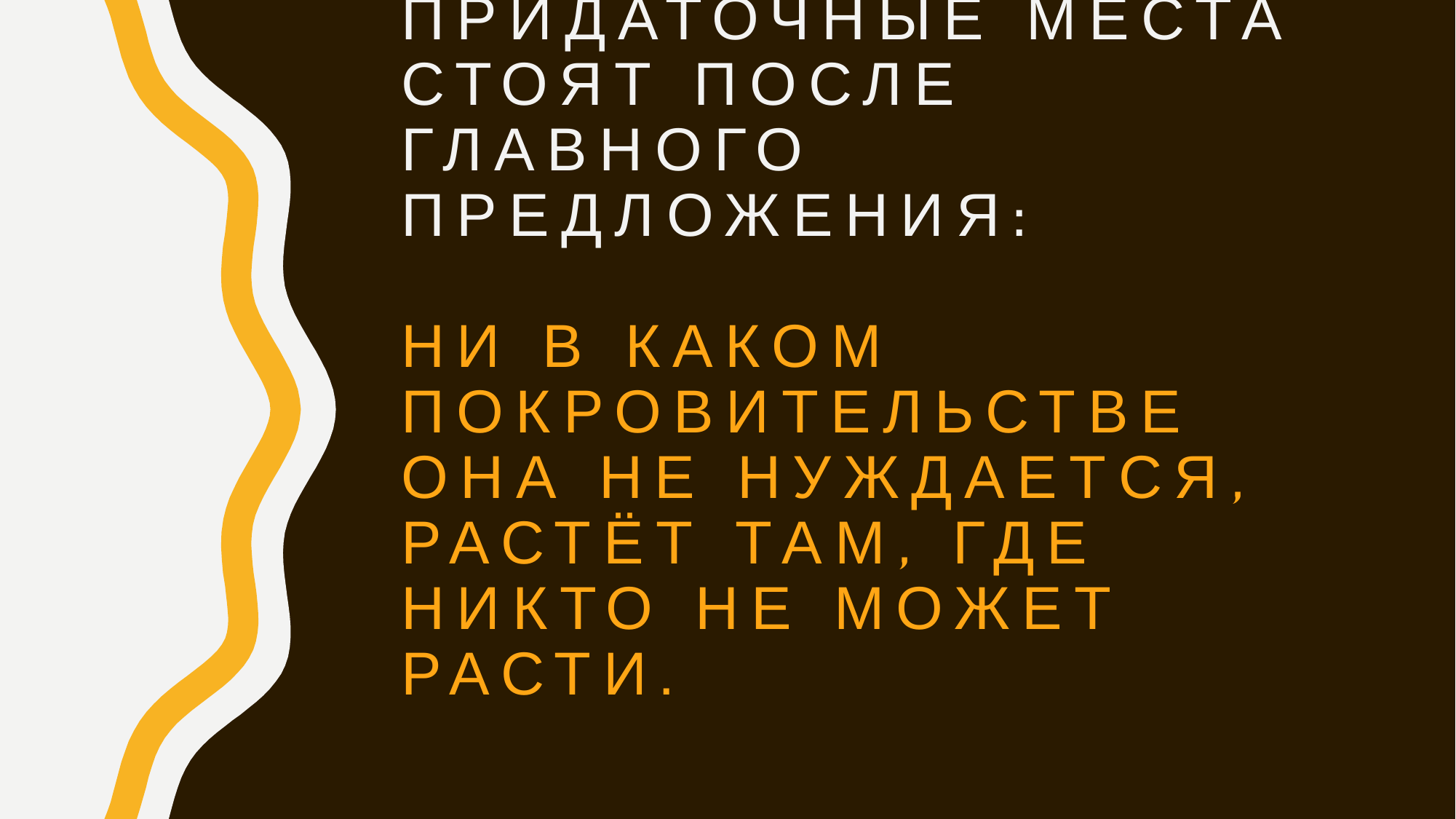

# Придаточные места стоят после главного предложения: Ни в каком покровительстве она не нуждается, растёт там, где никто не может расти.